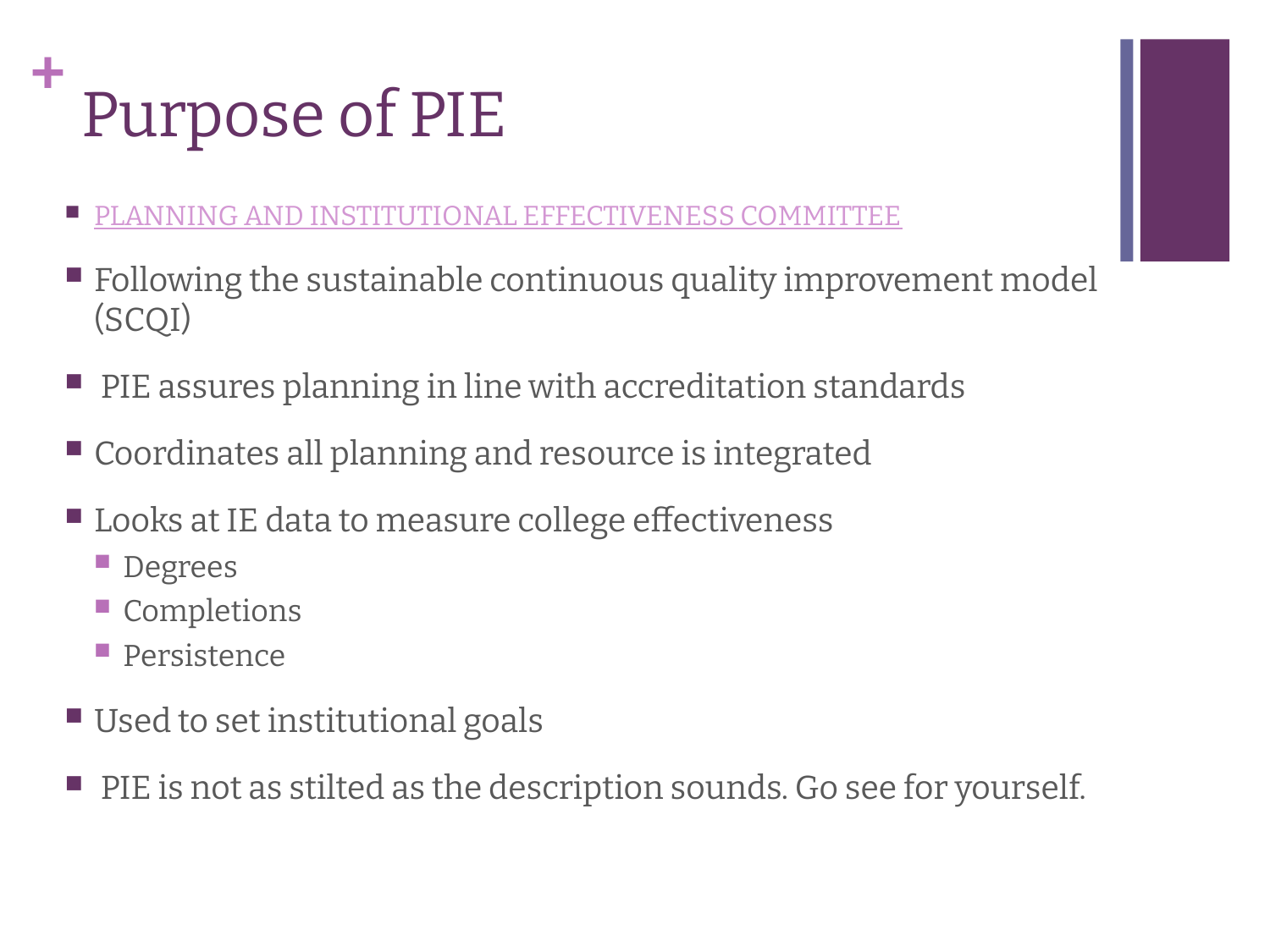

# Purpose of PIE
PLANNING AND INSTITUTIONAL EFFECTIVENESS COMMITTEE
Following the sustainable continuous quality improvement model (SCQI)
 PIE assures planning in line with accreditation standards
Coordinates all planning and resource is integrated
Looks at IE data to measure college effectiveness
Degrees
Completions
Persistence
Used to set institutional goals
 PIE is not as stilted as the description sounds. Go see for yourself.